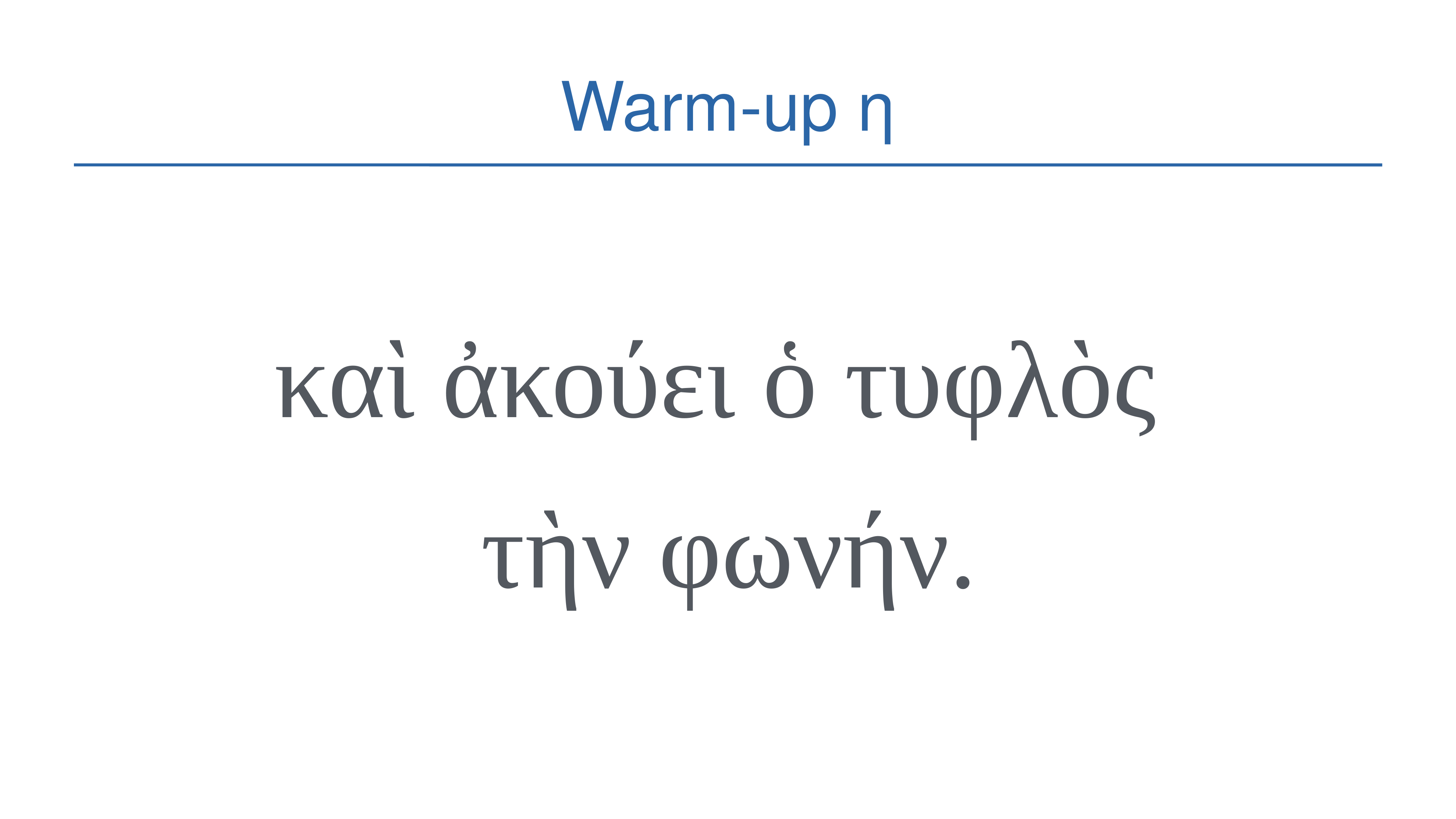

# Warm-up η
καὶ ἀκούει ὁ τυφλὸς
τὴν φωνήν.